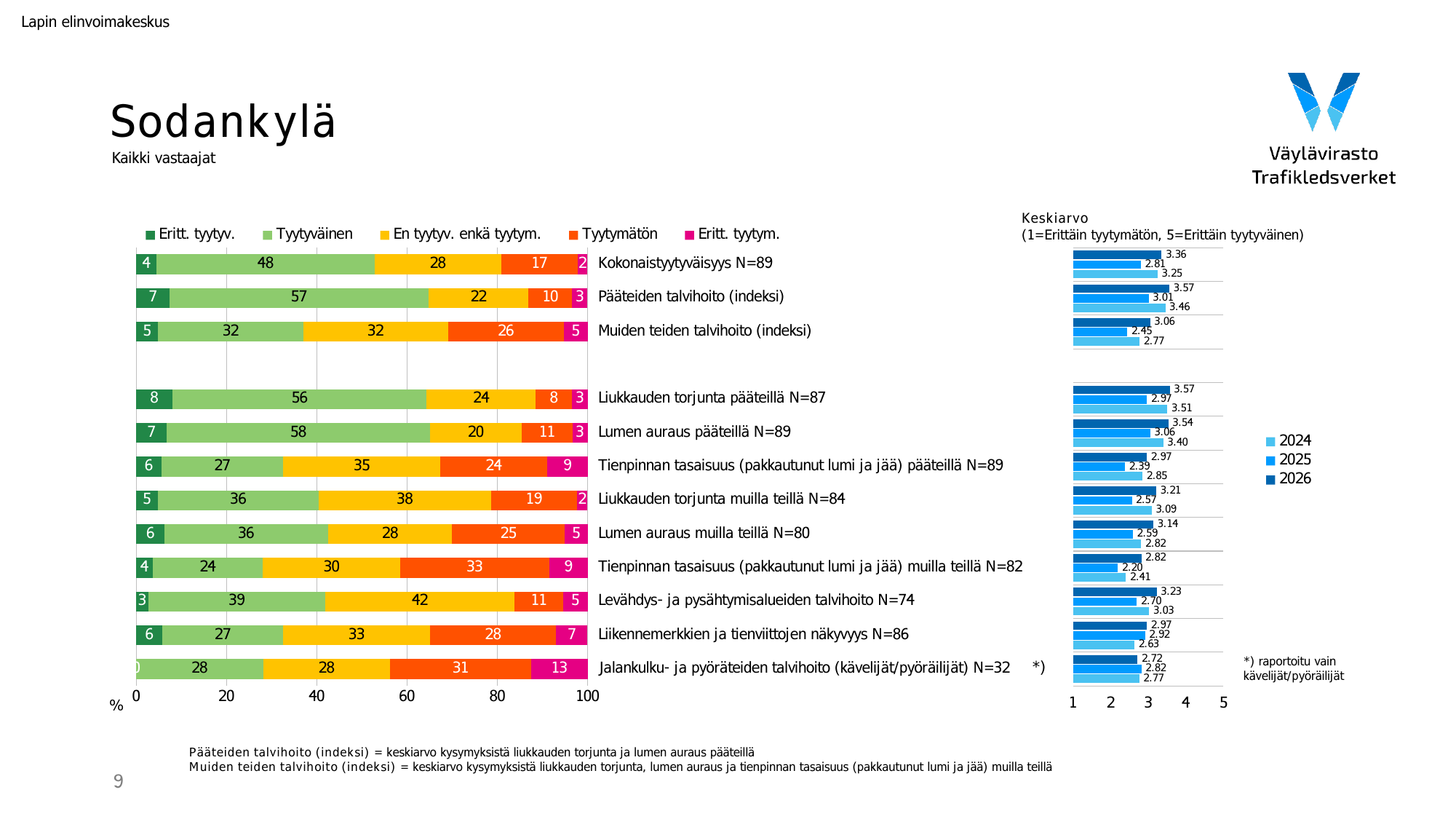

Lapin elinvoimakeskus
# Sodankylä
Kaikki vastaajat
Keskiarvo
(1=Erittäin tyytymätön, 5=Erittäin tyytyväinen)

### Chart

| Category | Eritt. tyytyv. | Tyytyväinen | En tyytyv. enkä tyytym. | Tyytymätön | Eritt. tyytym. |
|---|---|---|---|---|---|
| Kokonaistyytyväisyys N=89 | 4.49438202247191 | 48.31460674157304 | 28.08988764044944 | 16.853932584269664 | 2.247191011235955 |
| Pääteiden talvihoito (indeksi) | 7.386363636363637 | 57.38636363636363 | 22.15909090909091 | 9.659090909090908 | 3.409090909090909 |
| Muiden teiden talvihoito (indeksi) | 4.878048780487805 | 32.113821138211385 | 32.113821138211385 | 25.609756097560975 | 5.284552845528455 |
|  | None | None | None | None | None |
| Liukkauden torjunta pääteillä N=87 | 8.045977011494253 | 56.32183908045977 | 24.137931034482758 | 8.045977011494253 | 3.4482758620689653 |
| Lumen auraus pääteillä N=89 | 6.741573033707865 | 58.42696629213483 | 20.224719101123593 | 11.235955056179774 | 3.3707865168539324 |
| Tienpinnan tasaisuus (pakkautunut lumi ja jää) pääteillä N=89 | 5.617977528089887 | 26.96629213483146 | 34.831460674157306 | 23.595505617977526 | 8.98876404494382 |
| Liukkauden torjunta muilla teillä N=84 | 4.761904761904762 | 35.714285714285715 | 38.095238095238095 | 19.047619047619047 | 2.380952380952381 |
| Lumen auraus muilla teillä N=80 | 6.25 | 36.25 | 27.500000000000004 | 25.0 | 5.0 |
| Tienpinnan tasaisuus (pakkautunut lumi ja jää) muilla teillä N=82 | 3.6585365853658534 | 24.390243902439025 | 30.48780487804878 | 32.926829268292686 | 8.536585365853659 |
| Levähdys- ja pysähtymisalueiden talvihoito N=74 | 2.7027027027027026 | 39.189189189189186 | 41.891891891891895 | 10.81081081081081 | 5.405405405405405 |
| Liikennemerkkien ja tienviittojen näkyvyys N=86 | 5.813953488372093 | 26.744186046511626 | 32.55813953488372 | 27.906976744186046 | 6.976744186046512 |
| Jalankulku- ja pyöräteiden talvihoito (kävelijät/pyöräilijät) N=32 | 0.0 | 28.125 | 28.125 | 31.25 | 12.5 |

### Chart

| Category | 2026 | 2025 | 2024 |
|---|---|---|---|
*) raportoitu vain
kävelijät/pyöräilijät
*)
%
Pääteiden talvihoito (indeksi) = keskiarvo kysymyksistä liukkauden torjunta ja lumen auraus pääteillä
Muiden teiden talvihoito (indeksi) = keskiarvo kysymyksistä liukkauden torjunta, lumen auraus ja tienpinnan tasaisuus (pakkautunut lumi ja jää) muilla teillä

9